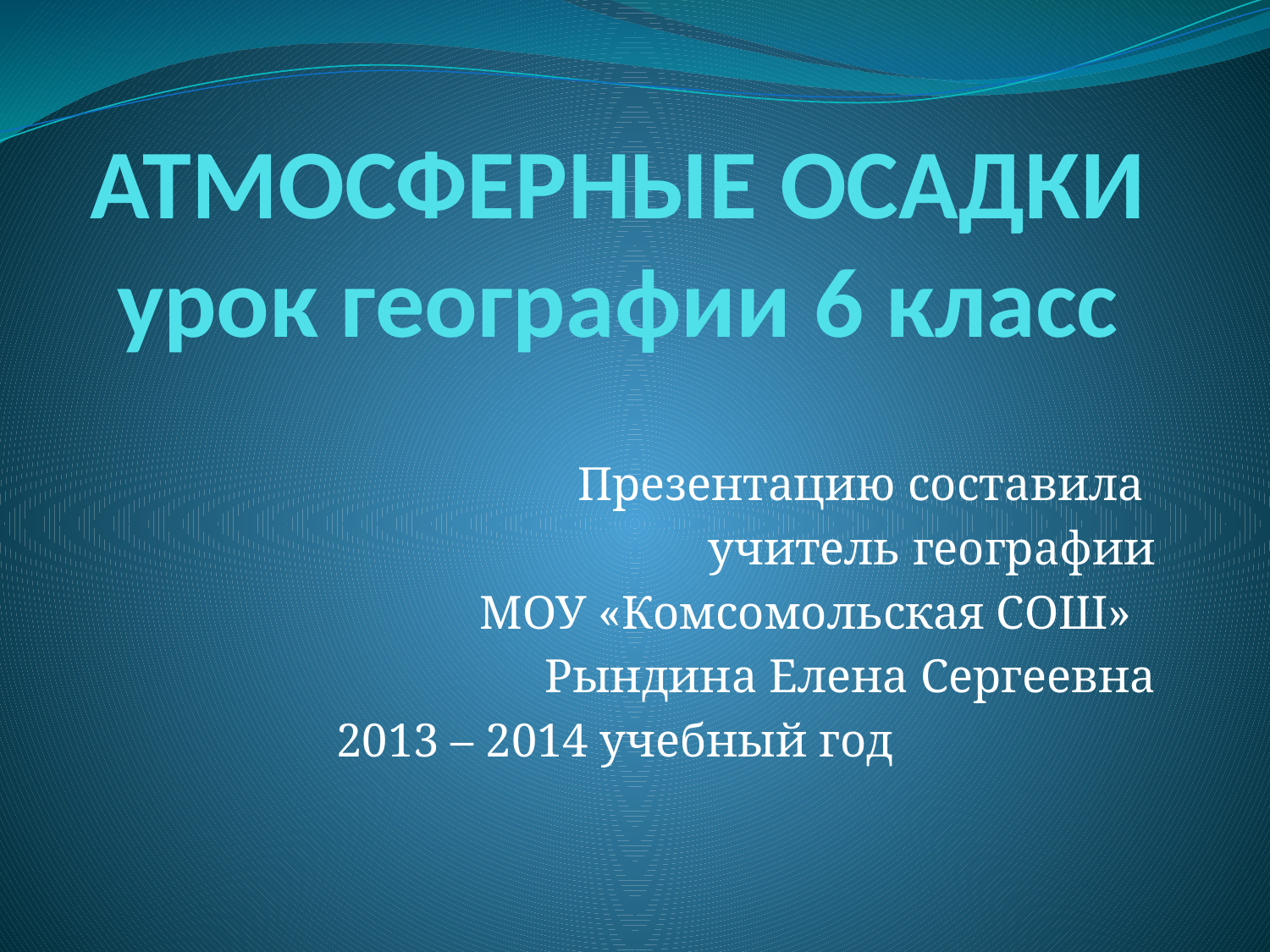

# АТМОСФЕРНЫЕ ОСАДКИ урок географии 6 класс
Презентацию составила
учитель географии
МОУ «Комсомольская СОШ»
Рындина Елена Сергеевна
2013 – 2014 учебный год